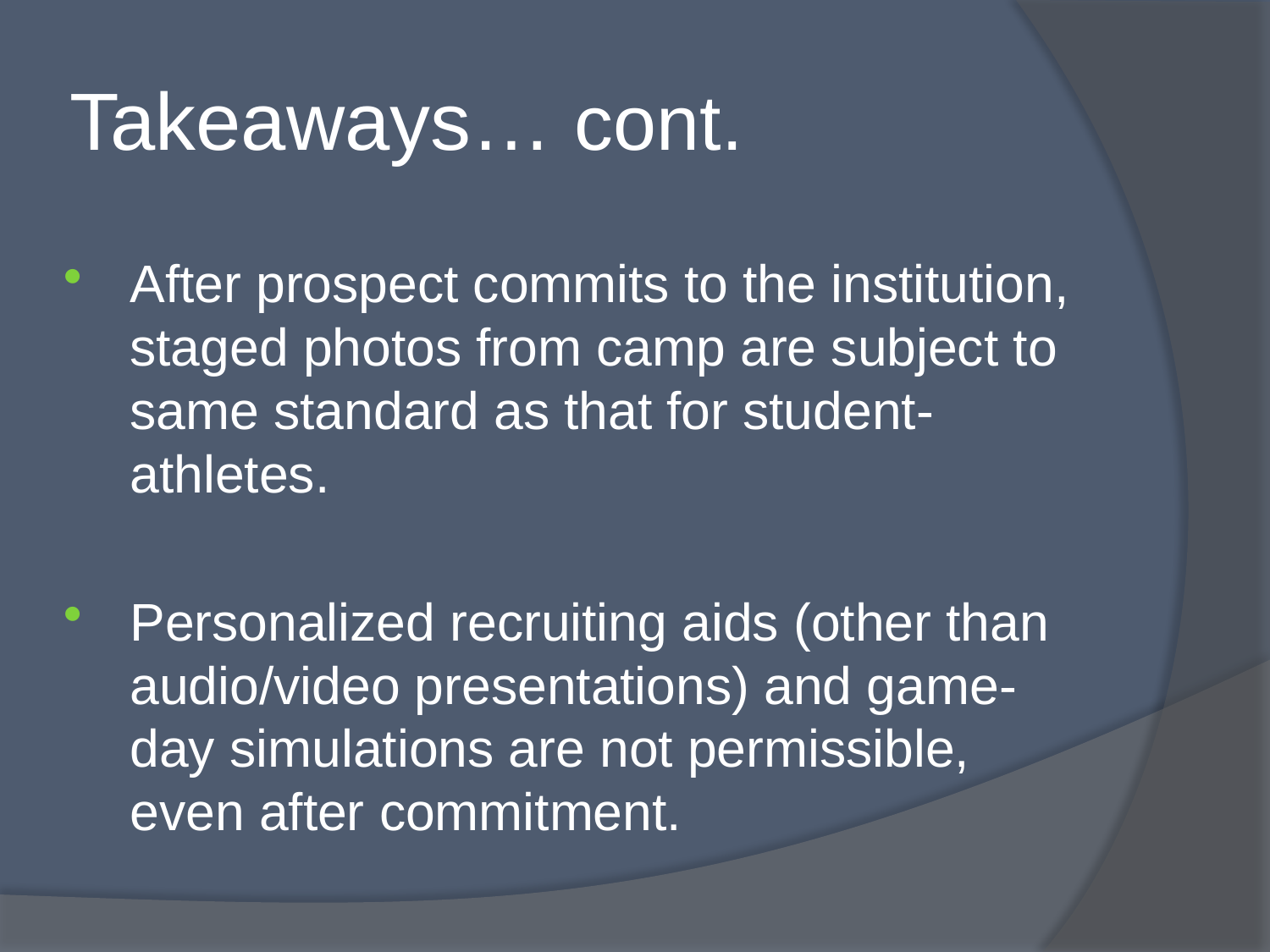

# Takeaways… cont.
After prospect commits to the institution, staged photos from camp are subject to same standard as that for student-athletes.

Personalized recruiting aids (other than audio/video presentations) and game-day simulations are not permissible, even after commitment.